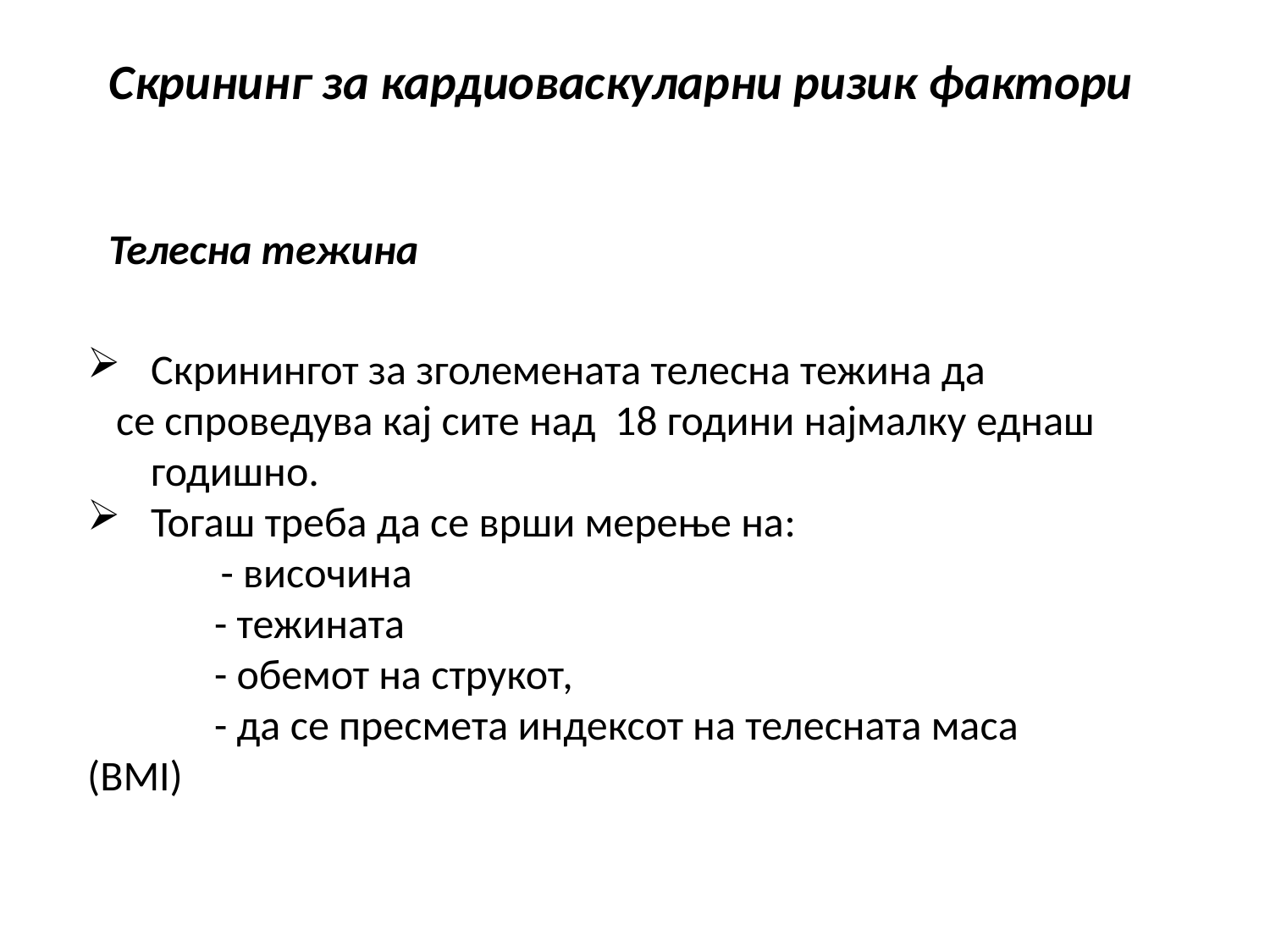

# Скрининг за кардиоваскуларни ризик фактори
Телесна тежина
Скринингот за зголемената телесна тежина да
   се спроведува кај сите над  18 години најмалку еднаш годишно.
Тогаш треба да се врши мерење на:
              - височина
	- тежината
	- обемот на струкот,
	- да се пресмета индексот на телесната маса  	  (BMI)